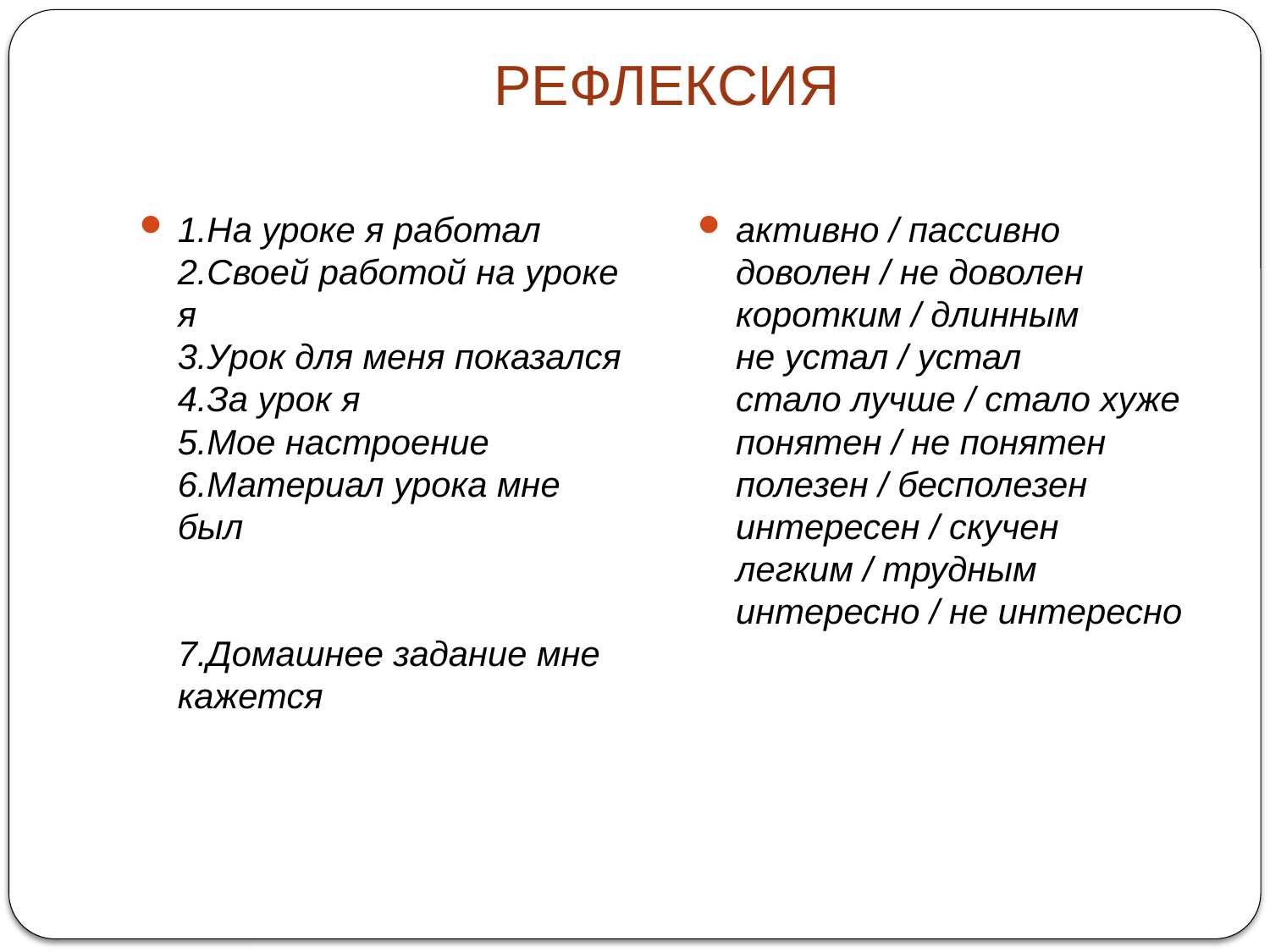

# РЕФЛЕКСИЯ
1.На уроке я работал
2.Своей работой на уроке я
3.Урок для меня показался
4.За урок я
5.Мое настроение
6.Материал урока мне был
7.Домашнее задание мне кажется
активно / пассивно
доволен / не доволен
коротким / длинным
не устал / устал
стало лучше / стало хуже
понятен / не понятен
полезен / бесполезен
интересен / скучен
легким / трудным
интересно / не интересно